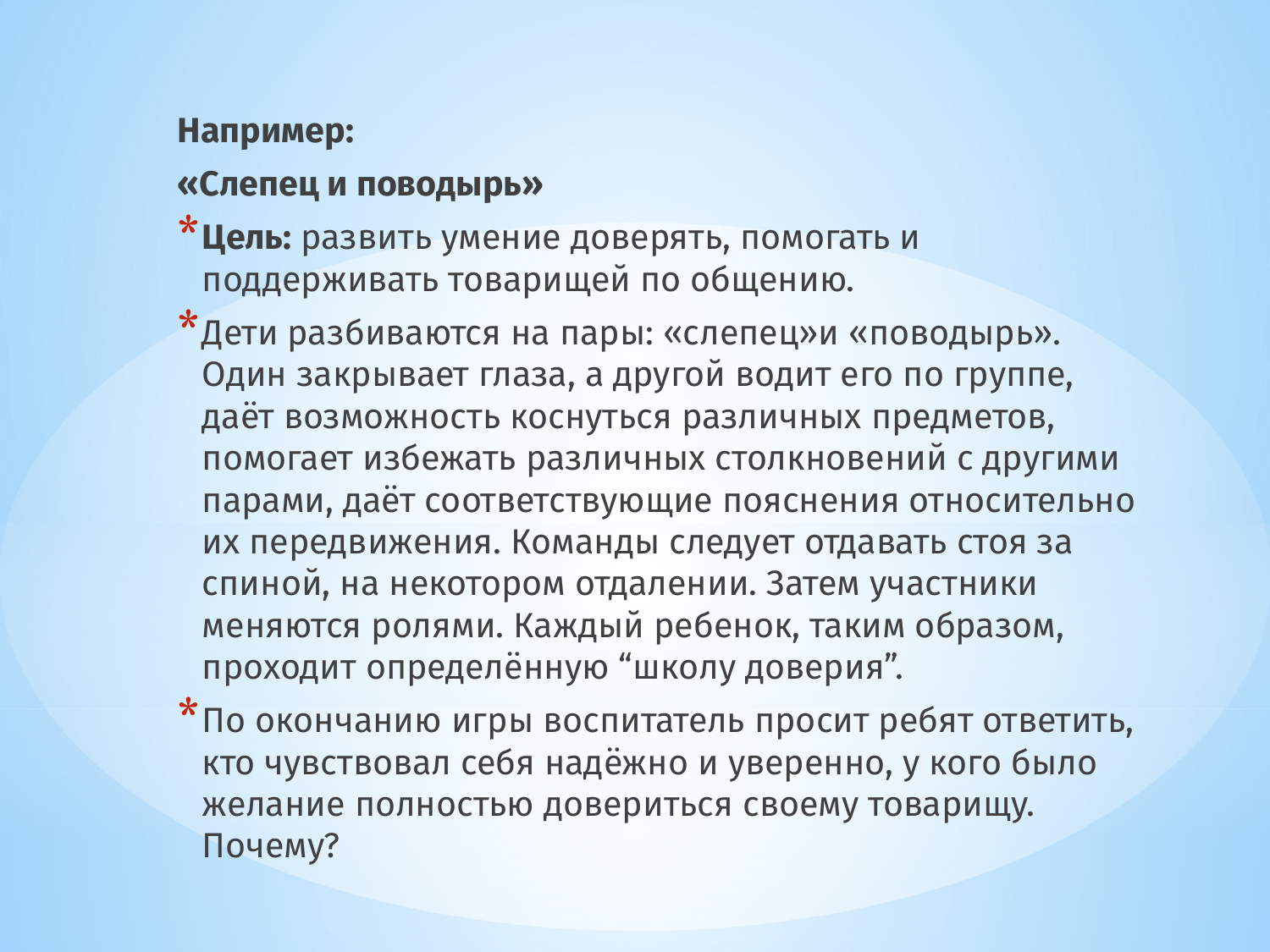

Например:
«Слепец и поводырь»
Цель: развить умение доверять, помогать и поддерживать товарищей по общению.
Дети разбиваются на пары: «слепец»и «поводырь». Один закрывает глаза, а другой водит его по группе, даёт возможность коснуться различных предметов, помогает избежать различных столкновений с другими парами, даёт соответствующие пояснения относительно их передвижения. Команды следует отдавать стоя за спиной, на некотором отдалении. Затем участники меняются ролями. Каждый ребенок, таким образом, проходит определённую “школу доверия”.
По окончанию игры воспитатель просит ребят ответить, кто чувствовал себя надёжно и уверенно, у кого было желание полностью довериться своему товарищу. Почему?